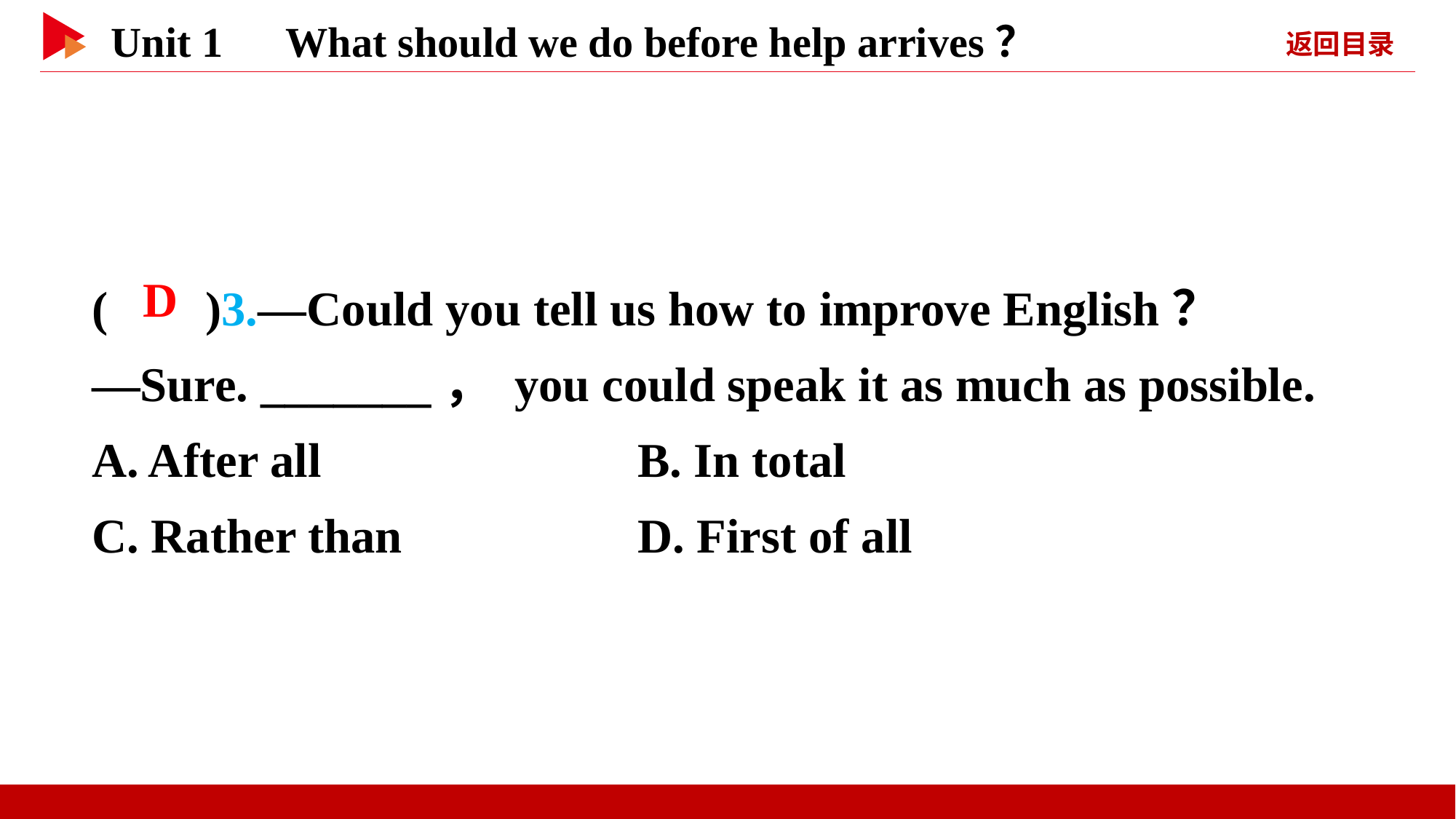

(        )3.—Could you tell us how to improve English？
—Sure. _______， you could speak it as much as possible.
A. After all                		B. In total
C. Rather than                	D. First of all
   D